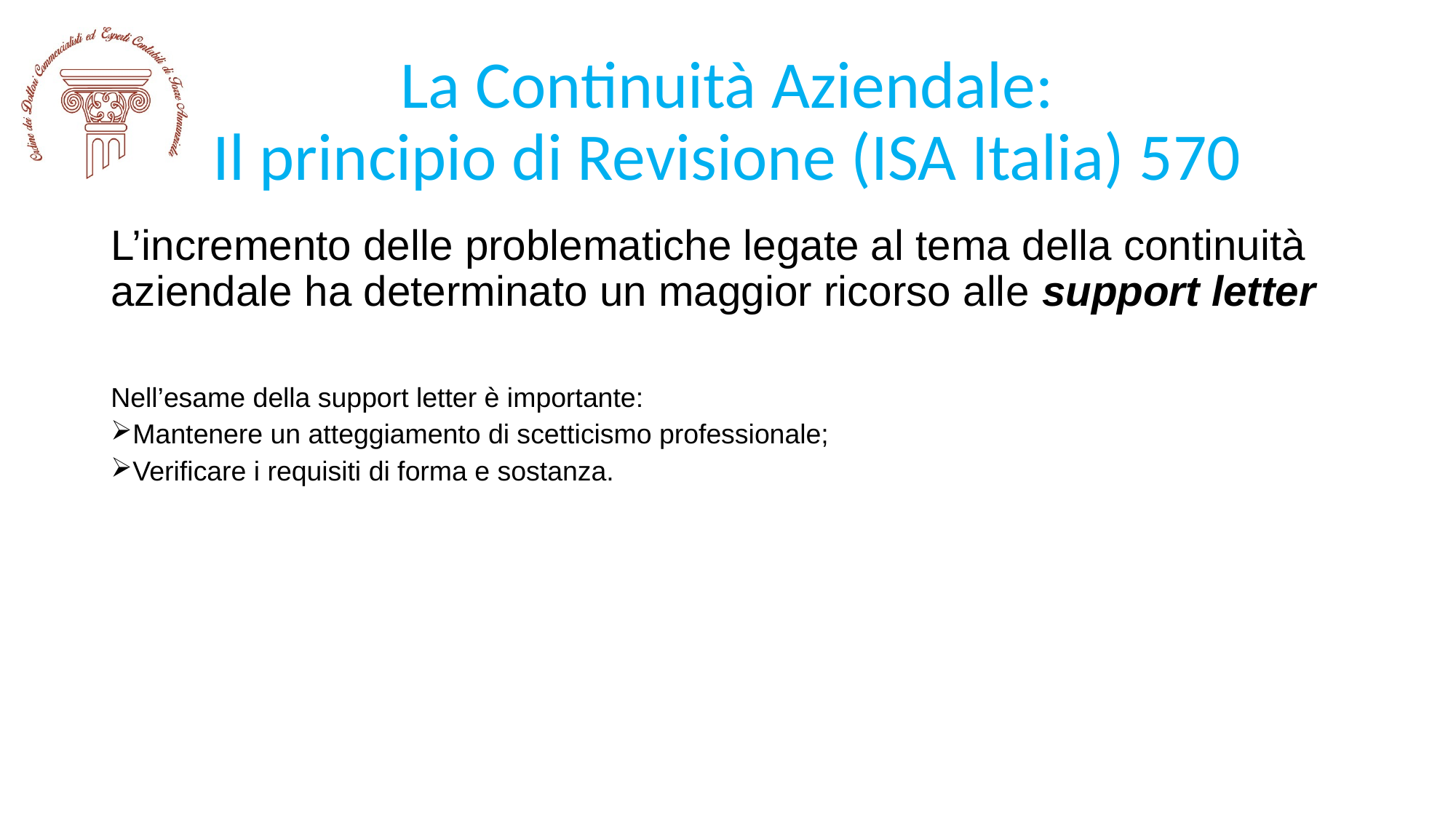

# La Continuità Aziendale: Il principio di Revisione (ISA Italia) 570
L’incremento delle problematiche legate al tema della continuità aziendale ha determinato un maggior ricorso alle support letter

Nell’esame della support letter è importante:
Mantenere un atteggiamento di scetticismo professionale;
Verificare i requisiti di forma e sostanza.